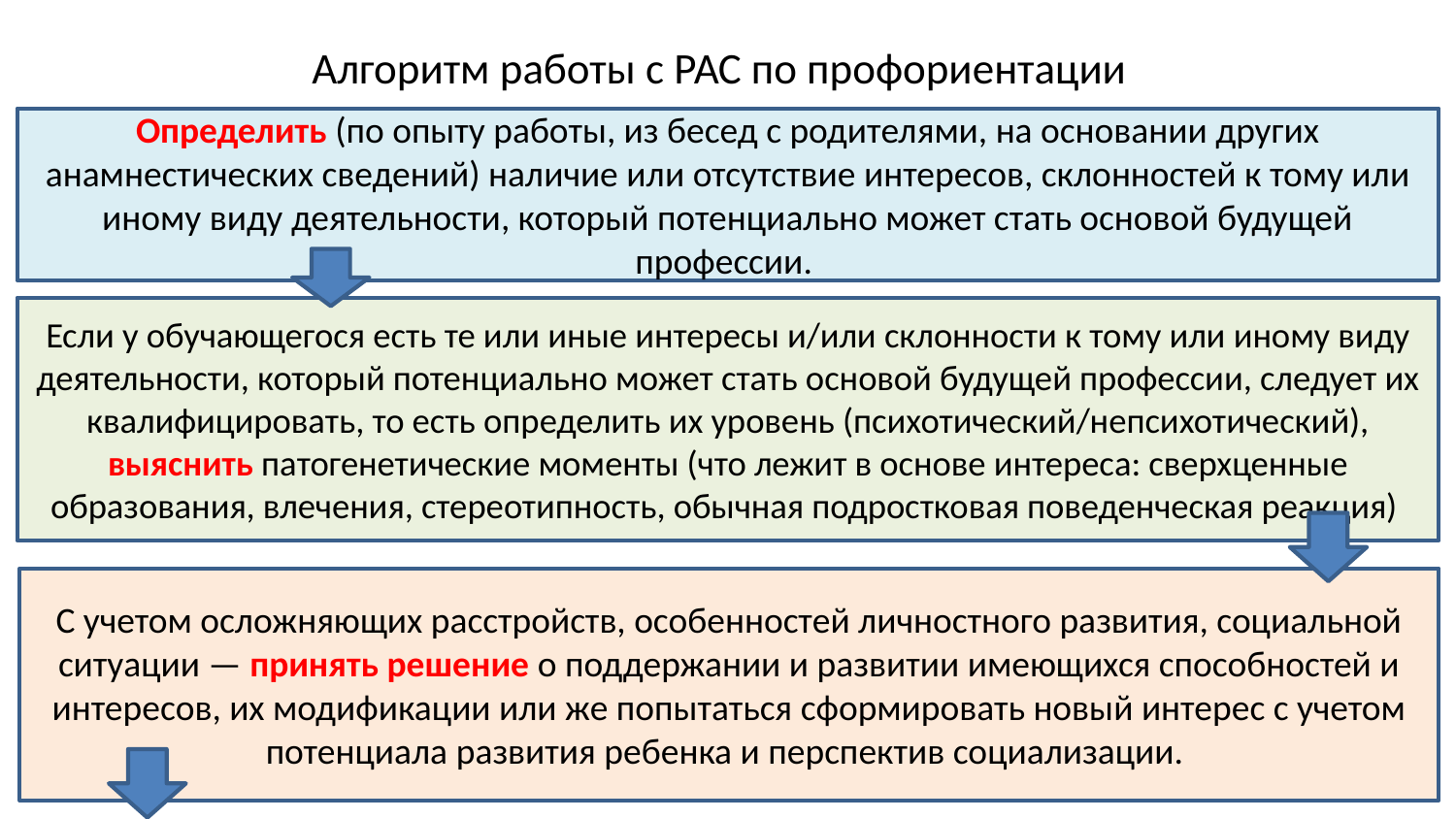

# Алгоритм работы с РАС по профориентации

Определить (по опыту работы, из бесед с родителями, на основании других анамнестических сведений) наличие или отсутствие интересов, склонностей к тому или иному виду деятельности, который потенциально может стать основой будущей профессии.

Если у обучающегося есть те или иные интересы и/или склонности к тому или иному виду деятельности, который потенциально может стать основой будущей профессии, следует их квалифицировать, то есть определить их уровень (психотический/непсихотический), выяснить патогенетические моменты (что лежит в основе интереса: сверхценные образования, влечения, стереотипность, обычная подростковая поведенческая реакция)

С учетом осложняющих расстройств, особенностей личностного развития, социальной ситуации — принять решение о поддержании и развитии имеющихся способностей и интересов, их модификации или же попытаться сформировать новый интерес с учетом потенциала развития ребенка и перспектив социализации.